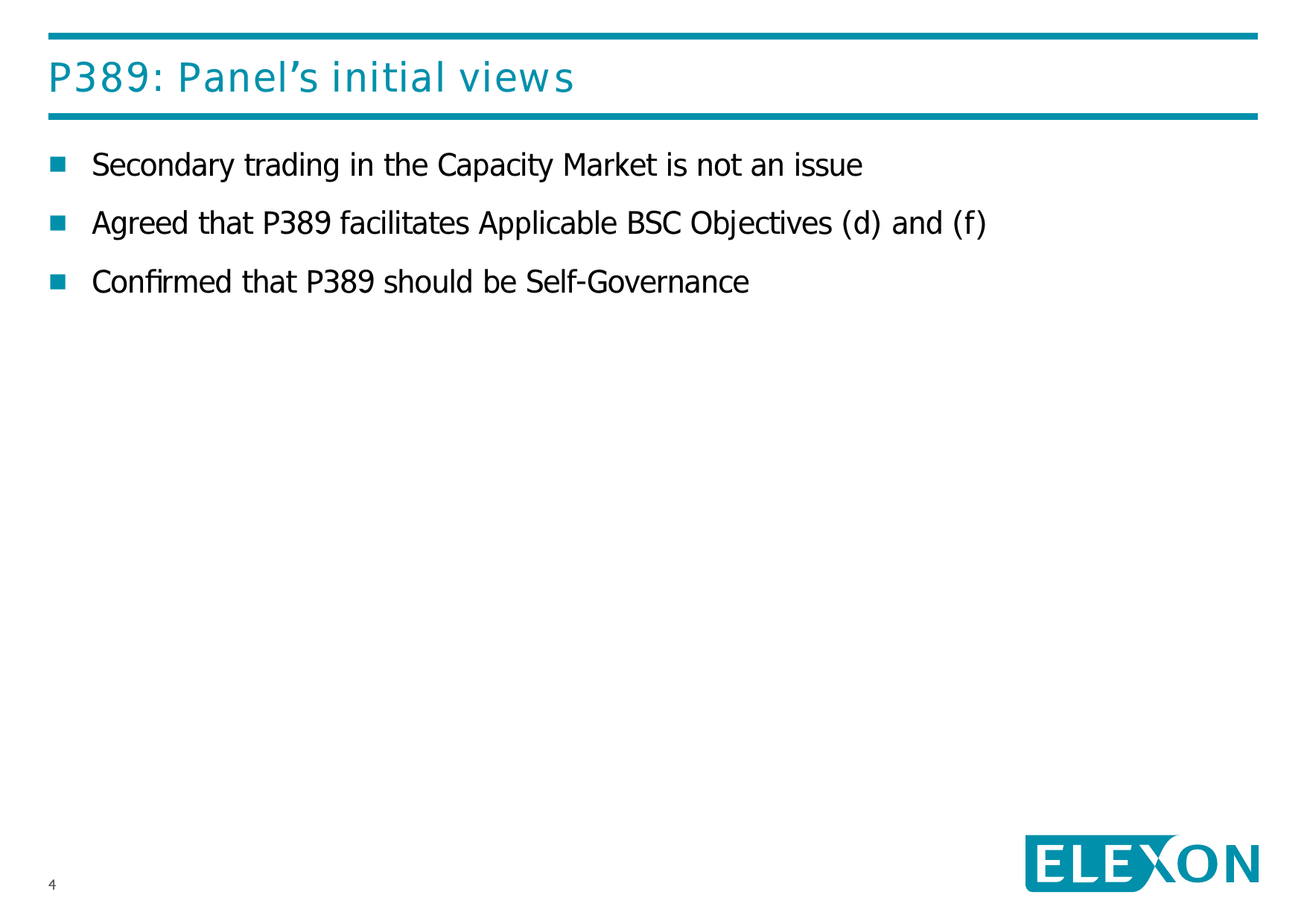

# P389: Panel’s initial views
Secondary trading in the Capacity Market is not an issue
Agreed that P389 facilitates Applicable BSC Objectives (d) and (f)
Confirmed that P389 should be Self-Governance
4